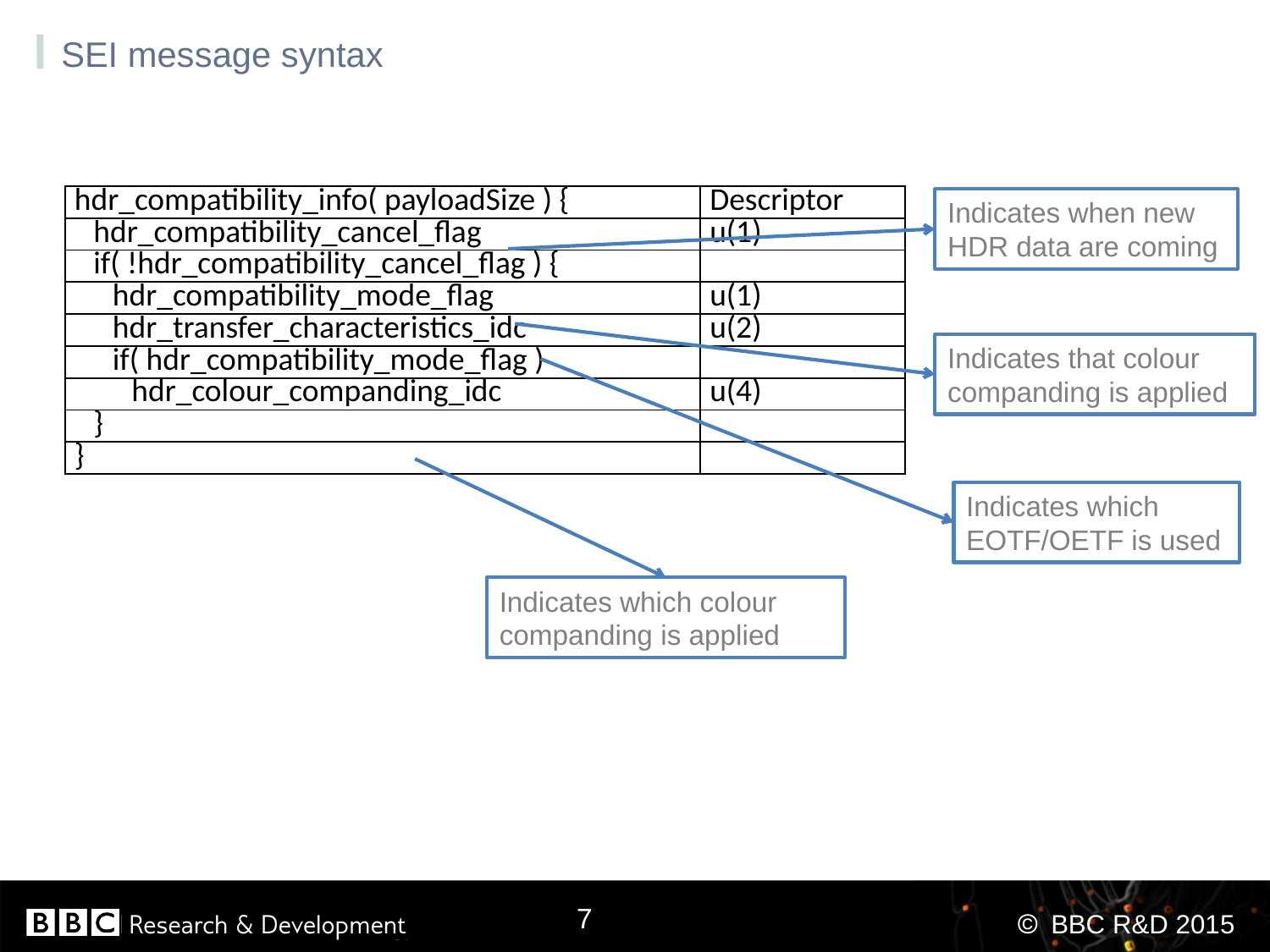

# SEI message syntax
| hdr\_compatibility\_info( payloadSize ) { | Descriptor |
| --- | --- |
| hdr\_compatibility\_cancel\_flag | u(1) |
| if( !hdr\_compatibility\_cancel\_flag ) { |  |
| hdr\_compatibility\_mode\_flag | u(1) |
| hdr\_transfer\_characteristics\_idc | u(2) |
| if( hdr\_compatibility\_mode\_flag ) |  |
| hdr\_colour\_companding\_idc | u(4) |
| } |  |
| } |  |
Indicates when new HDR data are coming
Indicates that colour companding is applied
Indicates which EOTF/OETF is used
Indicates which colour companding is applied